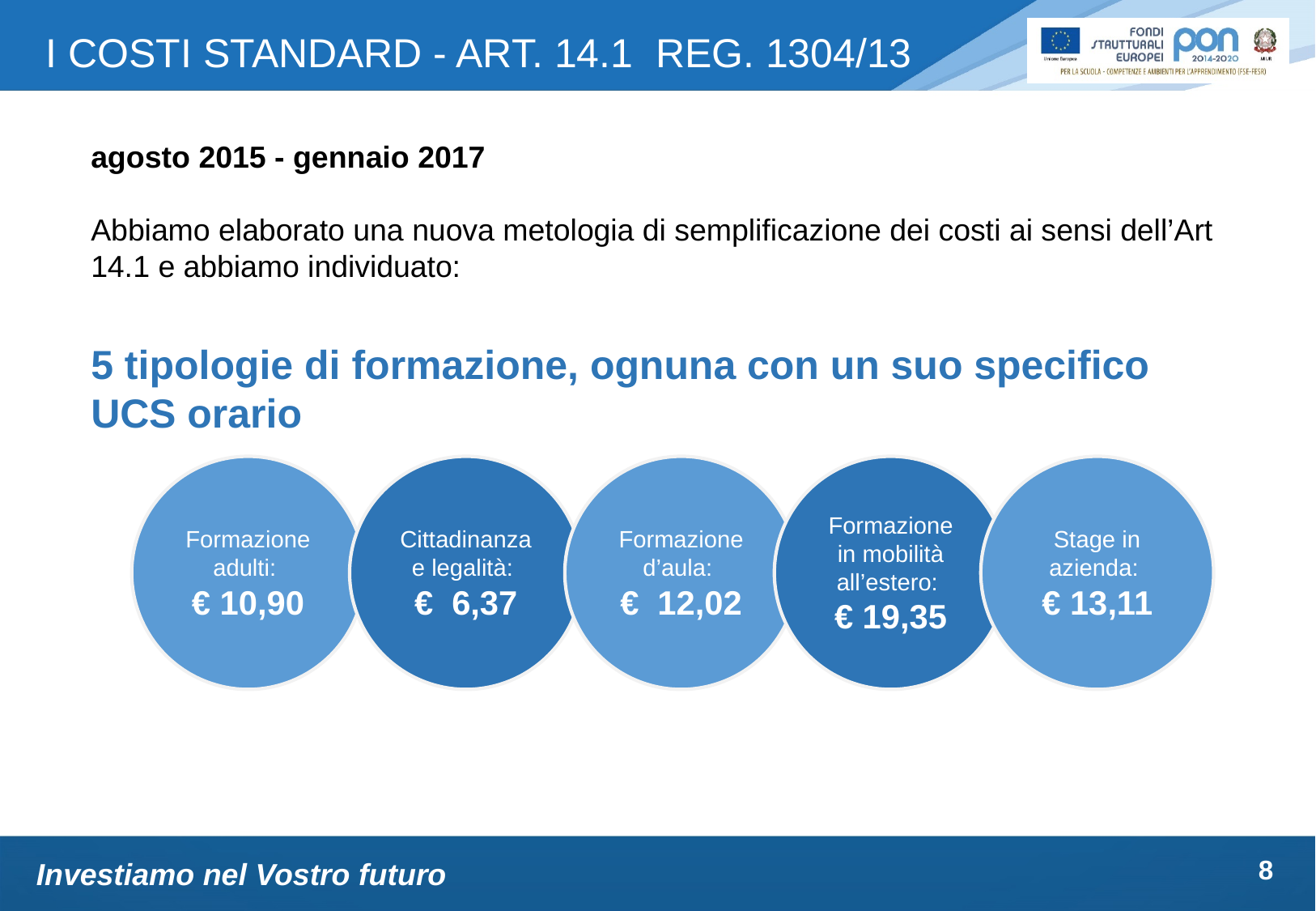

I COSTI STANDARD - ART. 14.1  REG. 1304/13
agosto 2015 - gennaio 2017

Abbiamo elaborato una nuova metologia di semplificazione dei costi ai sensi dell’Art 14.1 e abbiamo individuato:
5 tipologie di formazione, ognuna con un suo specifico UCS orario

Formazione adulti:
€ 10,90
Cittadinanza e legalità:
€  6,37
Formazione d’aula:
€  12,02
Formazione in mobilità all’estero:
€ 19,35
Stage in azienda:
€ 13,11
 Le azioni realizzate grazie ai PON
8
Investiamo nel Vostro futuro